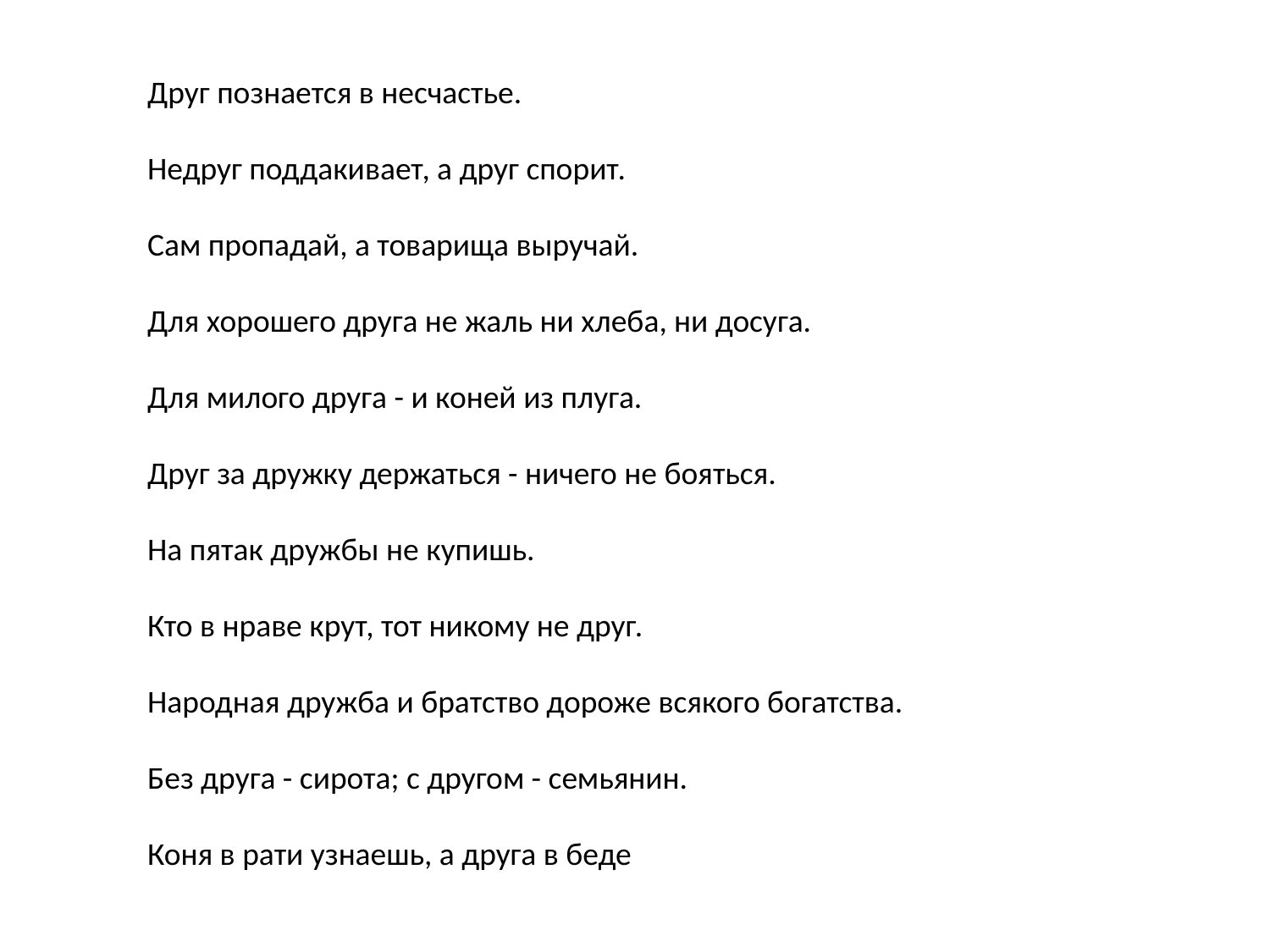

Друг познается в несчастье.

Недруг поддакивает, а друг спорит.

Сам пропадай, а товарища выручай.

Для хорошего друга не жаль ни хлеба, ни досуга.

Для милого друга - и коней из плуга.

Друг за дружку держаться - ничего не бояться.

На пятак дружбы не купишь.

Кто в нраве крут, тот никому не друг.

Народная дружба и братство дороже всякого богатства.

Без друга - сирота; с другом - семьянин.

Коня в рати узнаешь, а друга в беде